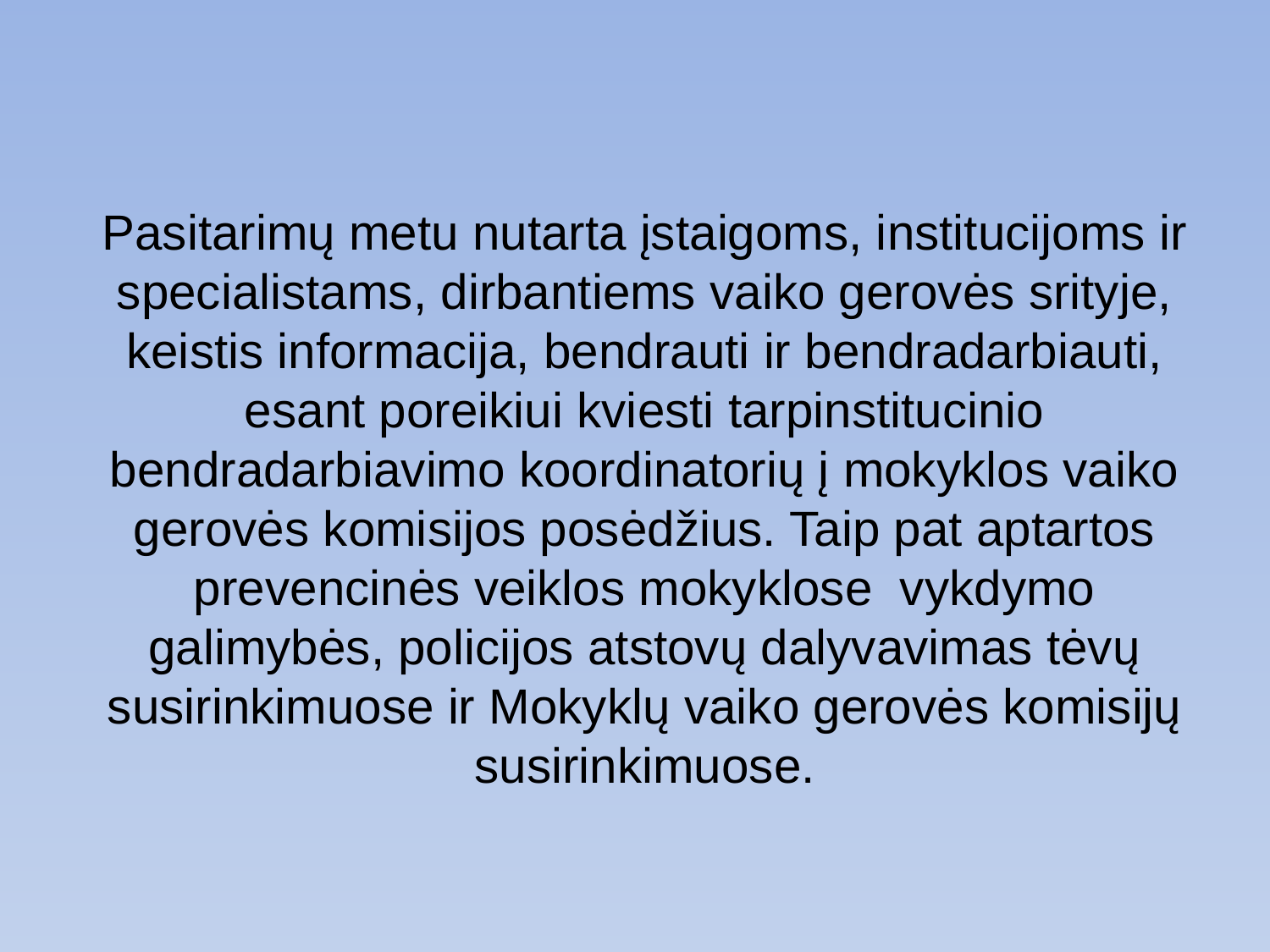

Pasitarimų metu nutarta įstaigoms, institucijoms ir specialistams, dirbantiems vaiko gerovės srityje, keistis informacija, bendrauti ir bendradarbiauti, esant poreikiui kviesti tarpinstitucinio bendradarbiavimo koordinatorių į mokyklos vaiko gerovės komisijos posėdžius. Taip pat aptartos prevencinės veiklos mokyklose  vykdymo galimybės, policijos atstovų dalyvavimas tėvų susirinkimuose ir Mokyklų vaiko gerovės komisijų susirinkimuose.